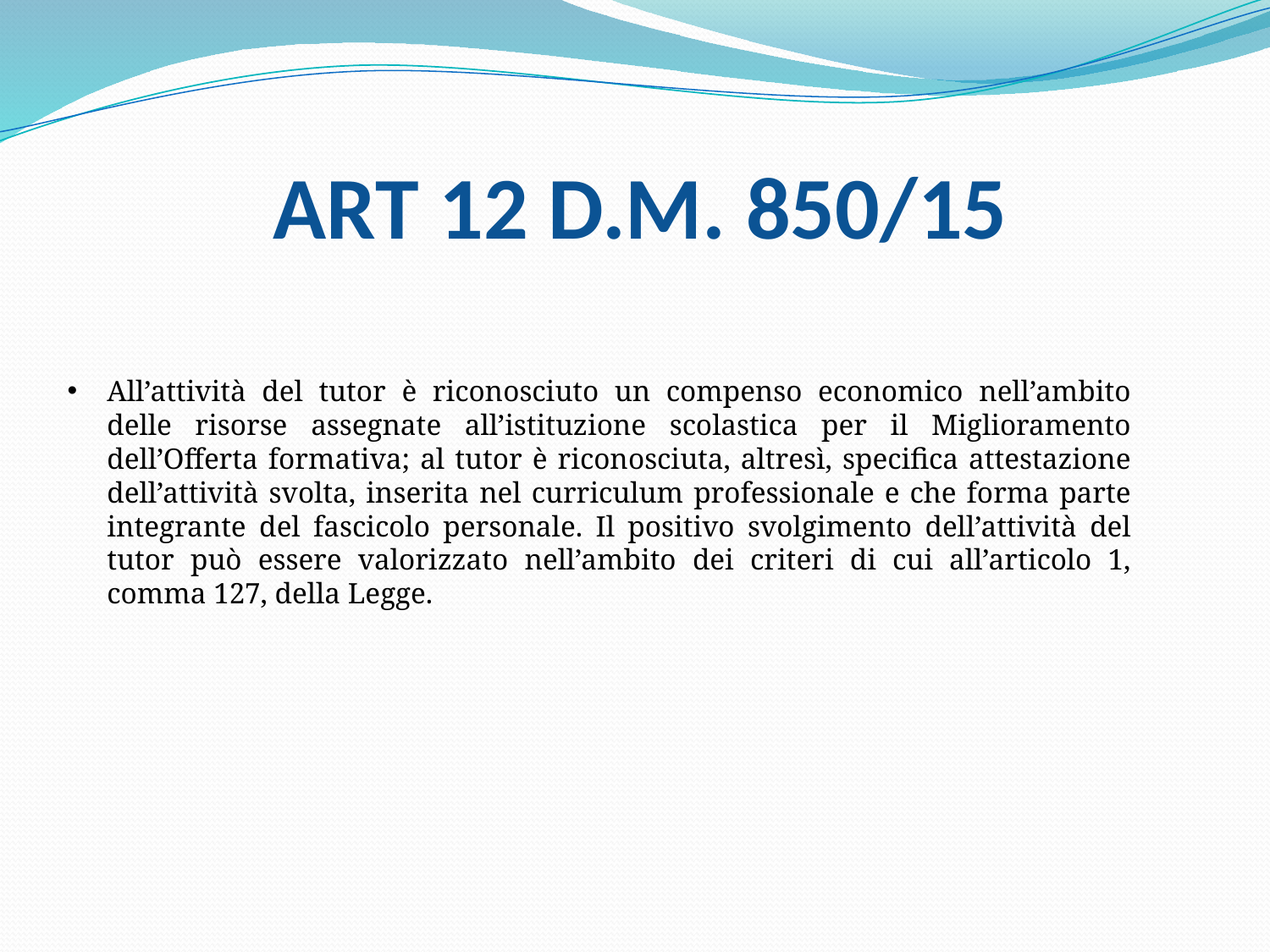

# ART 12 D.M. 850/15
All’attività del tutor è riconosciuto un compenso economico nell’ambito delle risorse assegnate all’istituzione scolastica per il Miglioramento dell’Offerta formativa; al tutor è riconosciuta, altresì, specifica attestazione dell’attività svolta, inserita nel curriculum professionale e che forma parte integrante del fascicolo personale. Il positivo svolgimento dell’attività del tutor può essere valorizzato nell’ambito dei criteri di cui all’articolo 1, comma 127, della Legge.